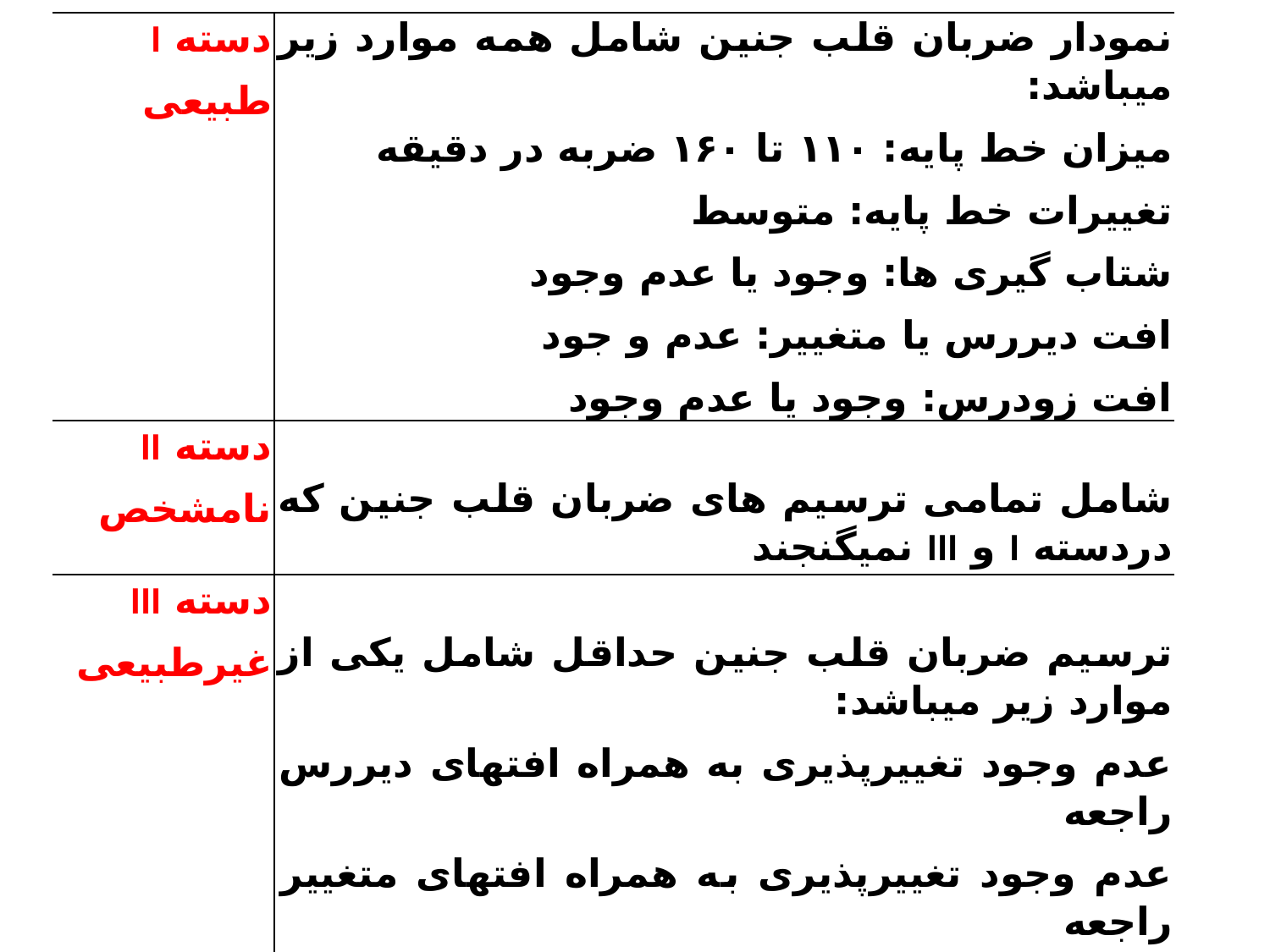

| دسته I طبیعی | نمودار ضربان قلب جنین شامل همه موارد زیر می­باشد: میزان خط پایه: ۱۱۰ تا ۱۶۰ ضربه در دقیقه تغییرات خط پایه: متوسط شتاب گیری ها: وجود یا عدم وجود افت دیررس یا متغییر: عدم و جود افت زودرس: وجود یا عدم وجود |
| --- | --- |
| دسته II نامشخص | شامل تمامی ترسیم های ضربان قلب جنین که دردسته I و III نمی­گنجند |
| دسته III غیرطبیعی | ترسیم ضربان قلب جنین حداقل شامل یکی از موارد زیر می­باشد: عدم وجود تغییرپذیری به همراه افتهای دیررس راجعه عدم وجود تغییرپذیری به همراه افتهای متغییر راجعه عدم وجود تغییرپذیری به همراه برادیکاردی حداقل به مدت ۱۰ دقیقه الگوی سینوسی به مدت حداقل ۲۰ دقیقه |
#